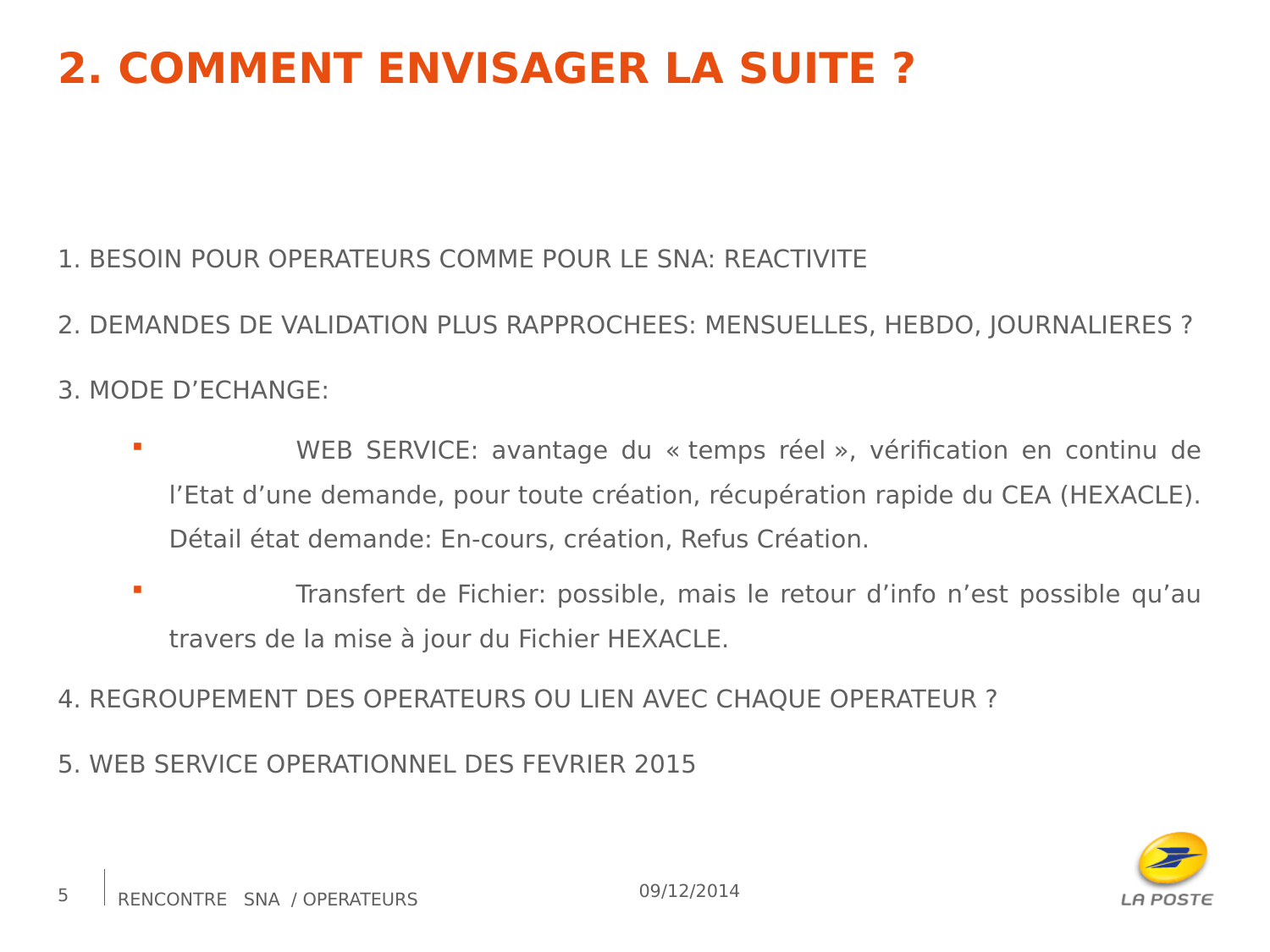

# 2. COMMENT ENVISAGER LA SUITE ?
1. BESOIN POUR OPERATEURS COMME POUR LE SNA: REACTIVITE
2. DEMANDES DE VALIDATION PLUS RAPPROCHEES: MENSUELLES, HEBDO, JOURNALIERES ?
3. MODE D’ECHANGE:
	WEB SERVICE: avantage du « temps réel », vérification en continu de l’Etat d’une demande, pour toute création, récupération rapide du CEA (HEXACLE). Détail état demande: En-cours, création, Refus Création.
	Transfert de Fichier: possible, mais le retour d’info n’est possible qu’au travers de la mise à jour du Fichier HEXACLE.
4. REGROUPEMENT DES OPERATEURS OU LIEN AVEC CHAQUE OPERATEUR ?
5. WEB SERVICE OPERATIONNEL DES FEVRIER 2015

09/12/2014
5
Rencontre   sna  / operateurs